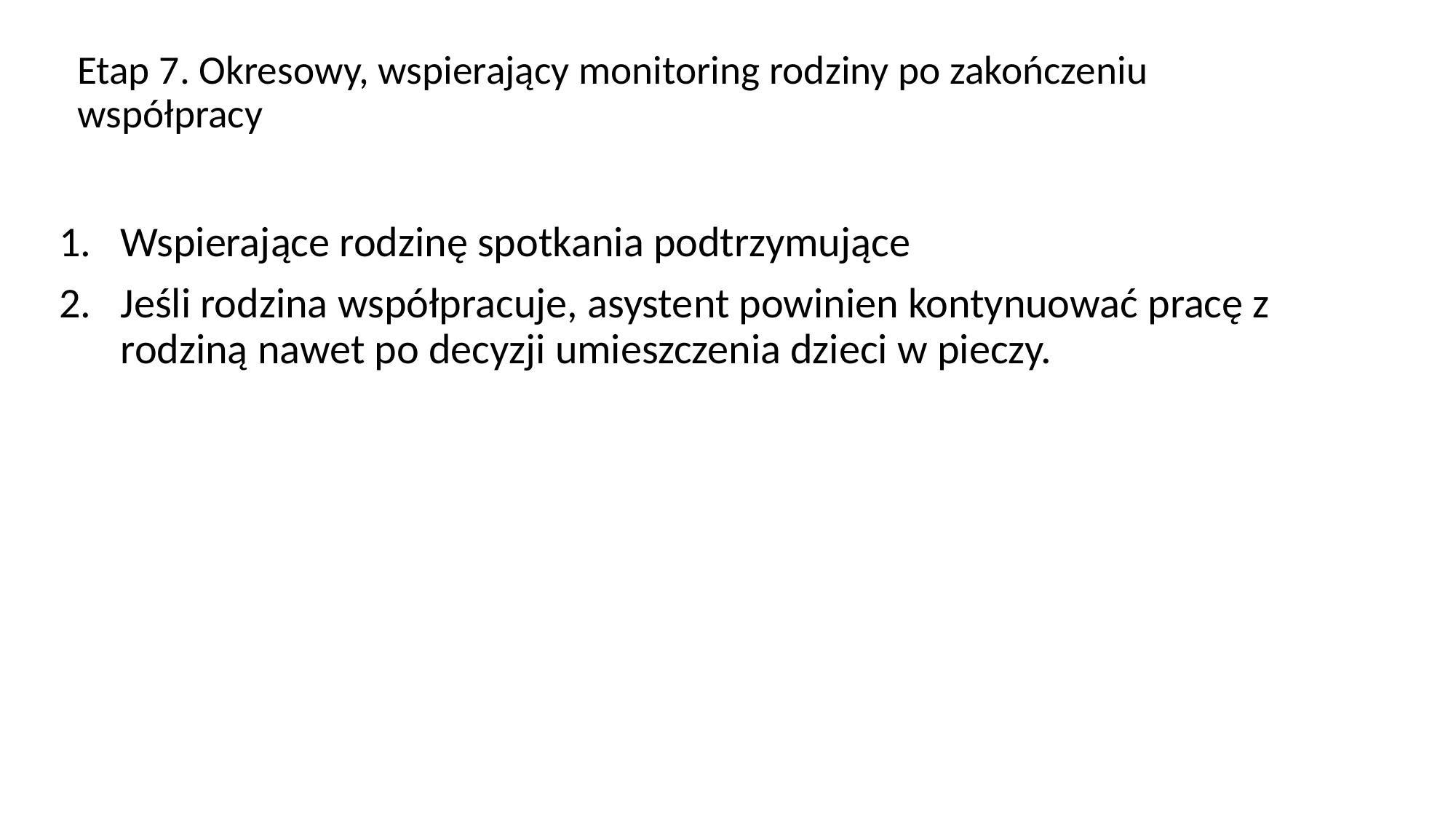

# Etap 7. Okresowy, wspierający monitoring rodziny po zakończeniu współpracy
Wspierające rodzinę spotkania podtrzymujące
Jeśli rodzina współpracuje, asystent powinien kontynuować pracę z rodziną nawet po decyzji umieszczenia dzieci w pieczy.